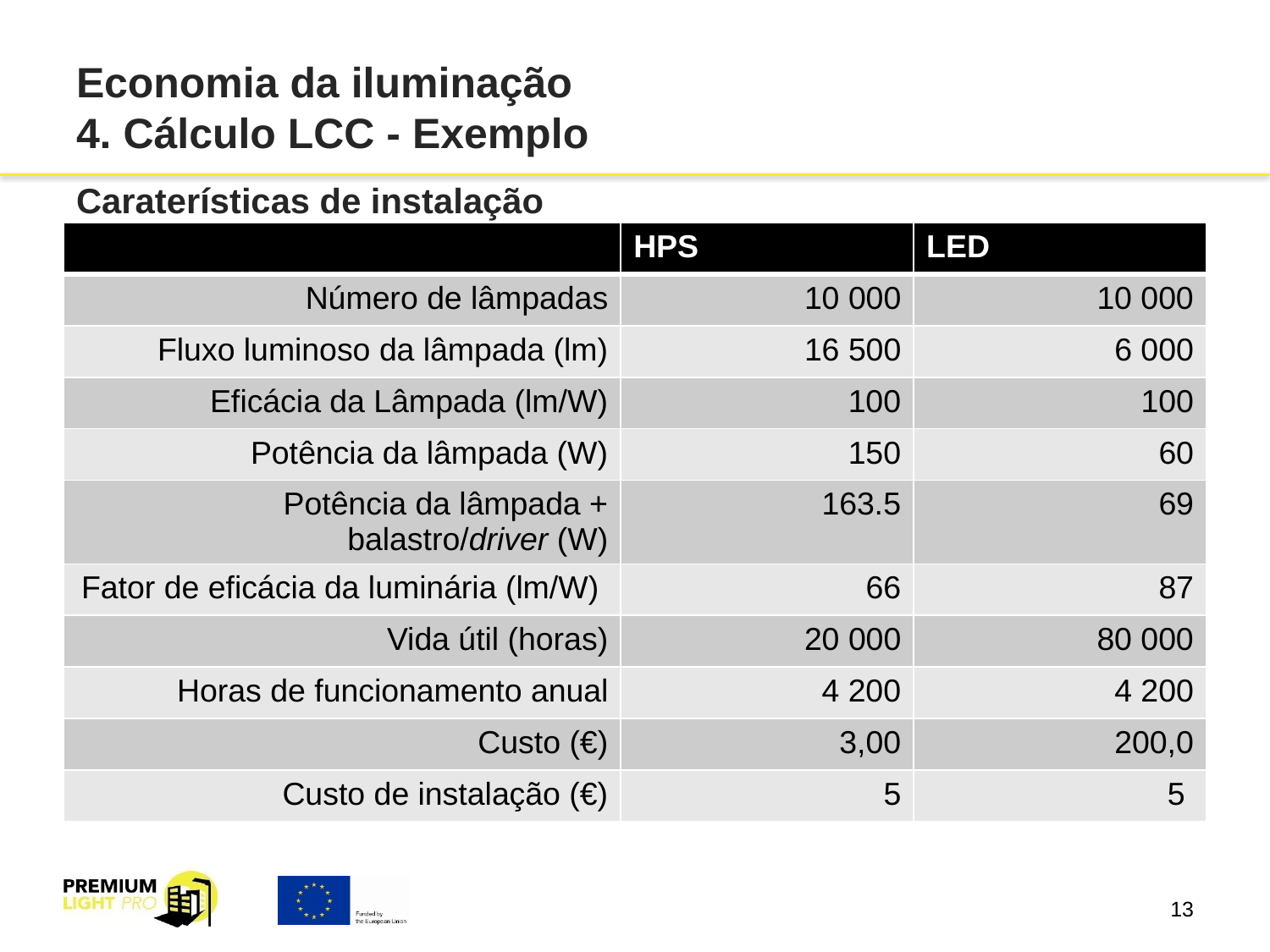

# Economia da iluminação 4. Cálculo LCC - Exemplo
Caraterísticas de instalação

|  | HPS | LED |
| --- | --- | --- |
| Número de lâmpadas | 10 000 | 10 000 |
| Fluxo luminoso da lâmpada (lm) | 16 500 | 6 000 |
| Eficácia da Lâmpada (lm/W) | 100 | 100 |
| Potência da lâmpada (W) | 150 | 60 |
| Potência da lâmpada + balastro/driver (W) | 163.5 | 69 |
| Fator de eficácia da luminária (lm/W) | 66 | 87 |
| Vida útil (horas) | 20 000 | 80 000 |
| Horas de funcionamento anual | 4 200 | 4 200 |
| Custo (€) | 3,00 | 200,0 |
| Custo de instalação (€) | 5 | 5 |